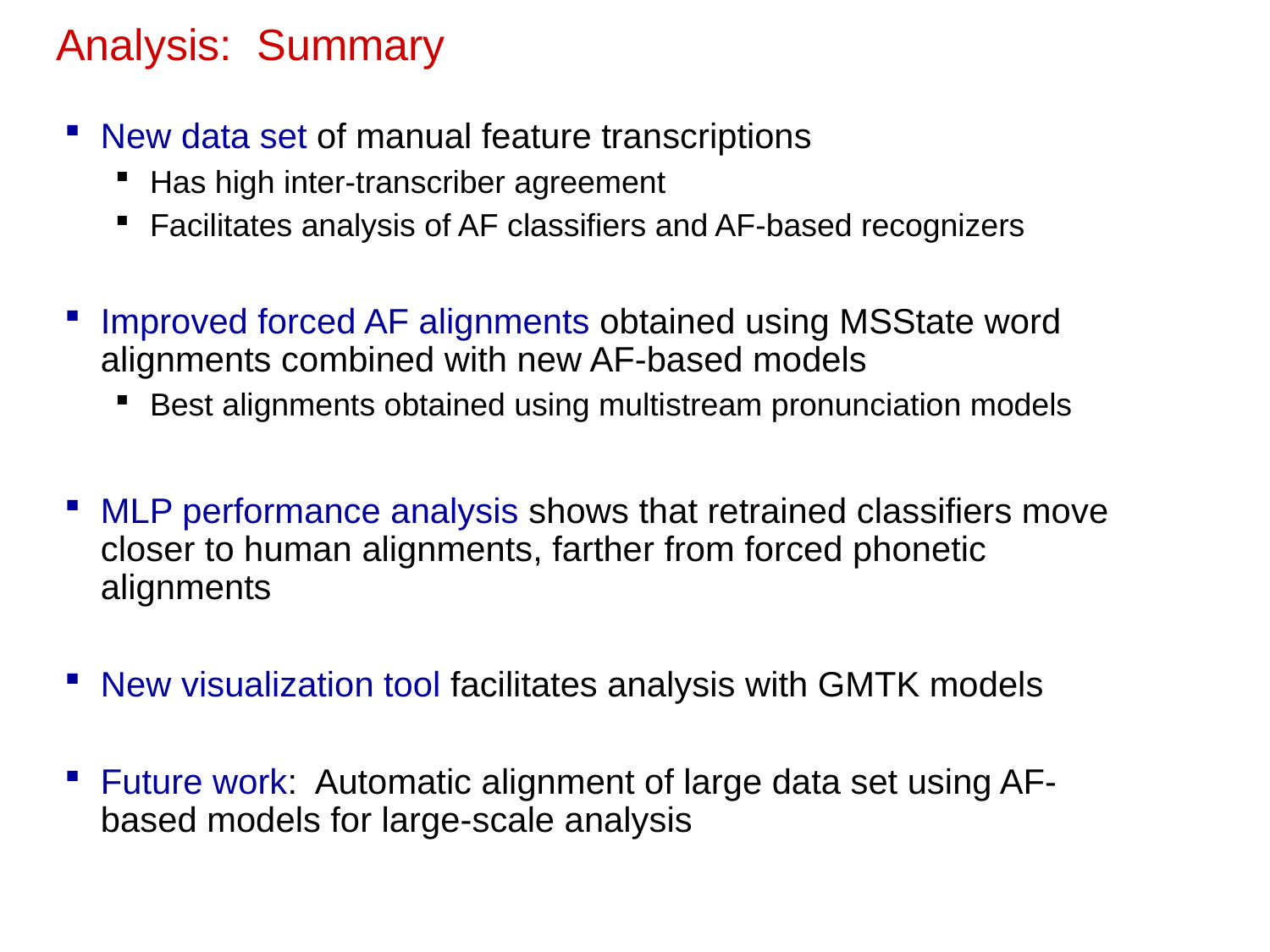

# Analysis:  Summary
New data set of manual feature transcriptions
Has high inter-transcriber agreement
Facilitates analysis of AF classifiers and AF-based recognizers

Improved forced AF alignments obtained using MSState word alignments combined with new AF-based models
Best alignments obtained using multistream pronunciation models

MLP performance analysis shows that retrained classifiers move closer to human alignments, farther from forced phonetic alignments

New visualization tool facilitates analysis with GMTK models

Future work:  Automatic alignment of large data set using AF-based models for large-scale analysis